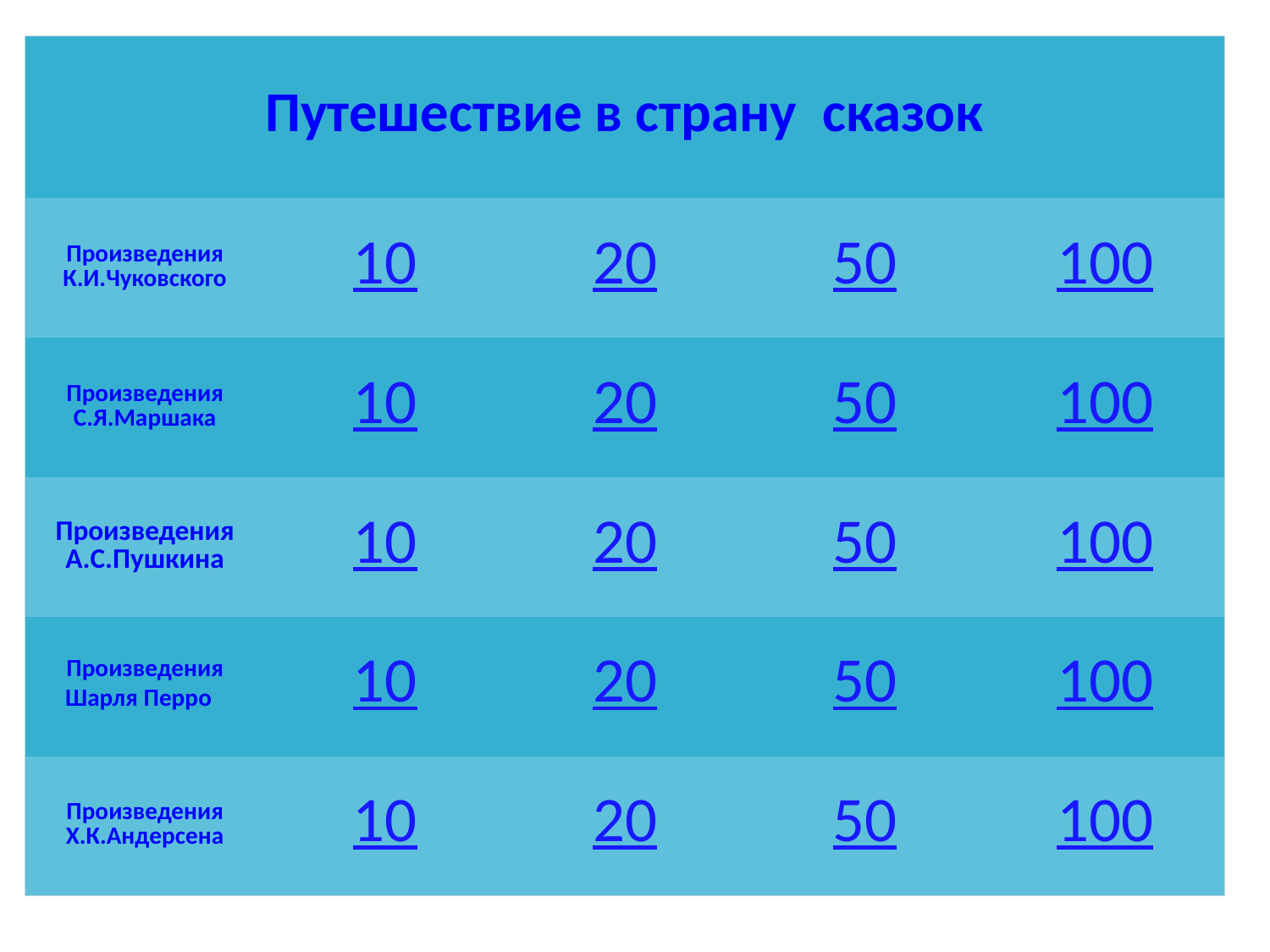

| Путешествие в страну сказок |  |  |  |  |
| --- | --- | --- | --- | --- |
| Произведения К.И.Чуковского | 10 | 20 | 50 | 100 |
| Произведения С.Я.Маршака | 10 | 20 | 50 | 100 |
| Произведения А.С.Пушкина | 10 | 20 | 50 | 100 |
| Произведения Шарля Перро | 10 | 20 | 50 | 100 |
| Произведения Х.К.Андерсена | 10 | 20 | 50 | 100 |